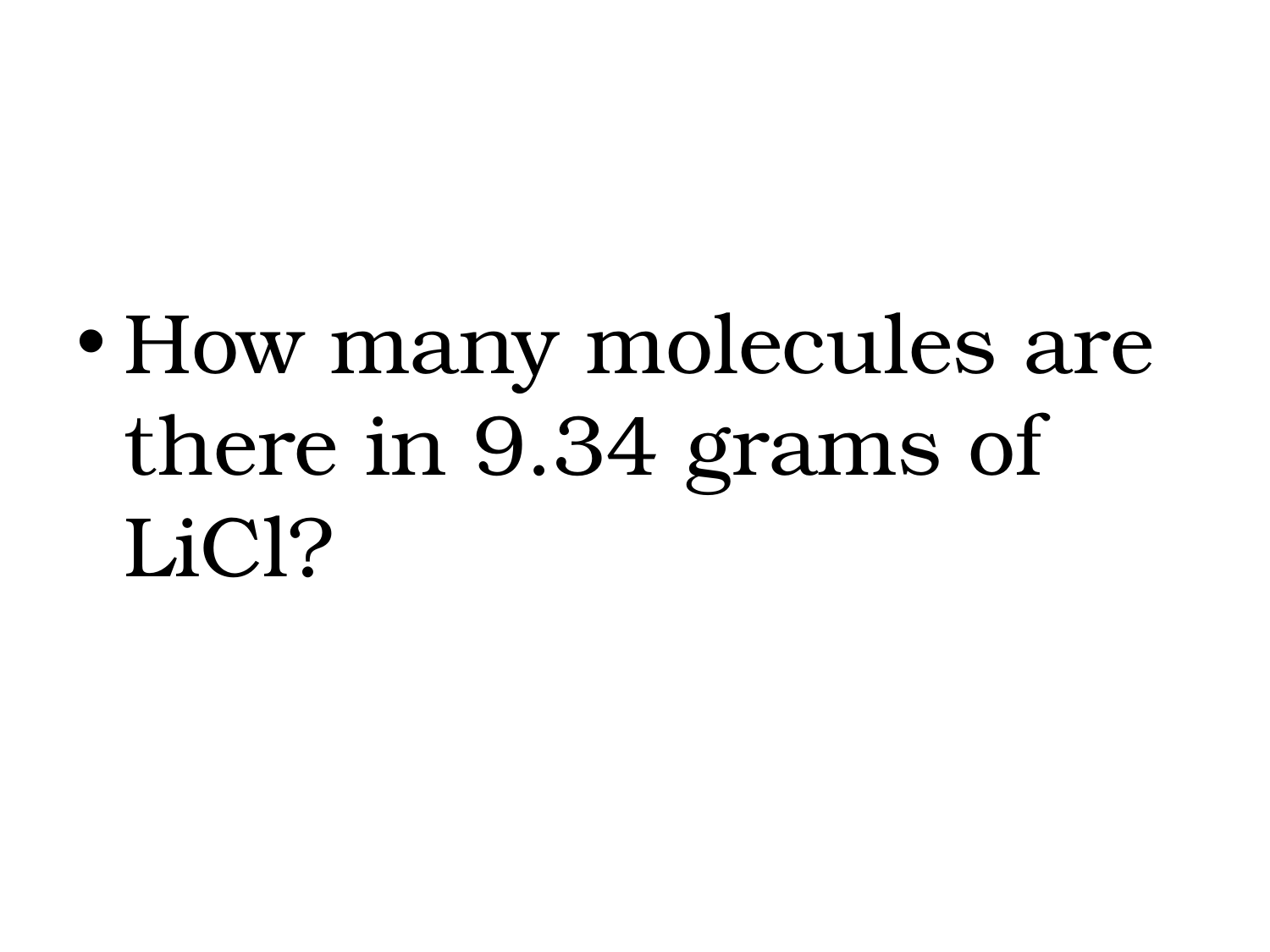

How many molecules are there in 9.34 grams of LiCl?